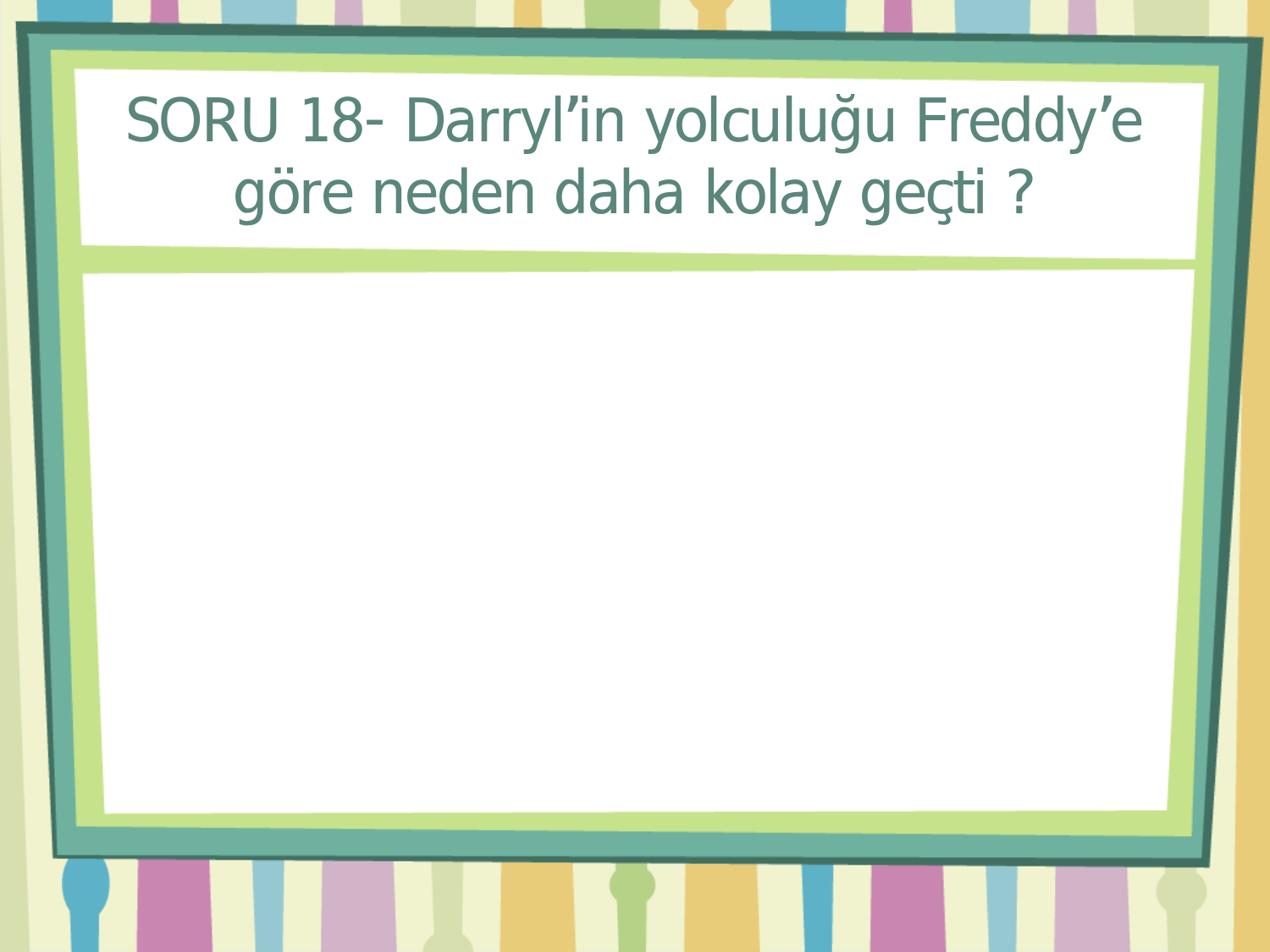

# SORU 18- Darryl’in yolculuğu Freddy’e göre neden daha kolay geçti ?